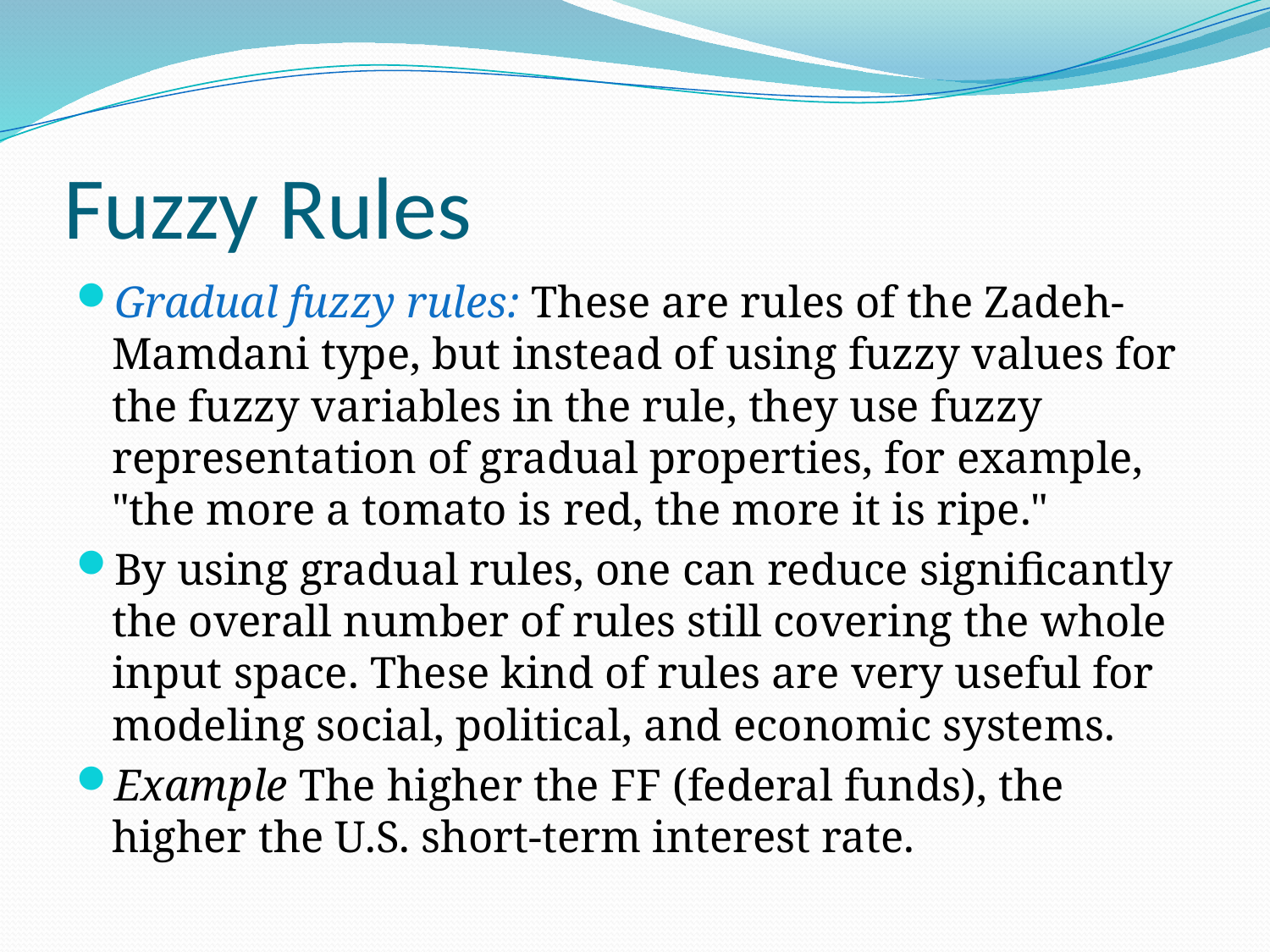

# Fuzzy Rules
Gradual fuzzy rules: These are rules of the Zadeh-Mamdani type, but instead of using fuzzy values for the fuzzy variables in the rule, they use fuzzy representation of gradual properties, for example, "the more a tomato is red, the more it is ripe."
By using gradual rules, one can reduce significantly the overall number of rules still covering the whole input space. These kind of rules are very useful for modeling social, political, and economic systems.
Example The higher the FF (federal funds), the higher the U.S. short-term interest rate.